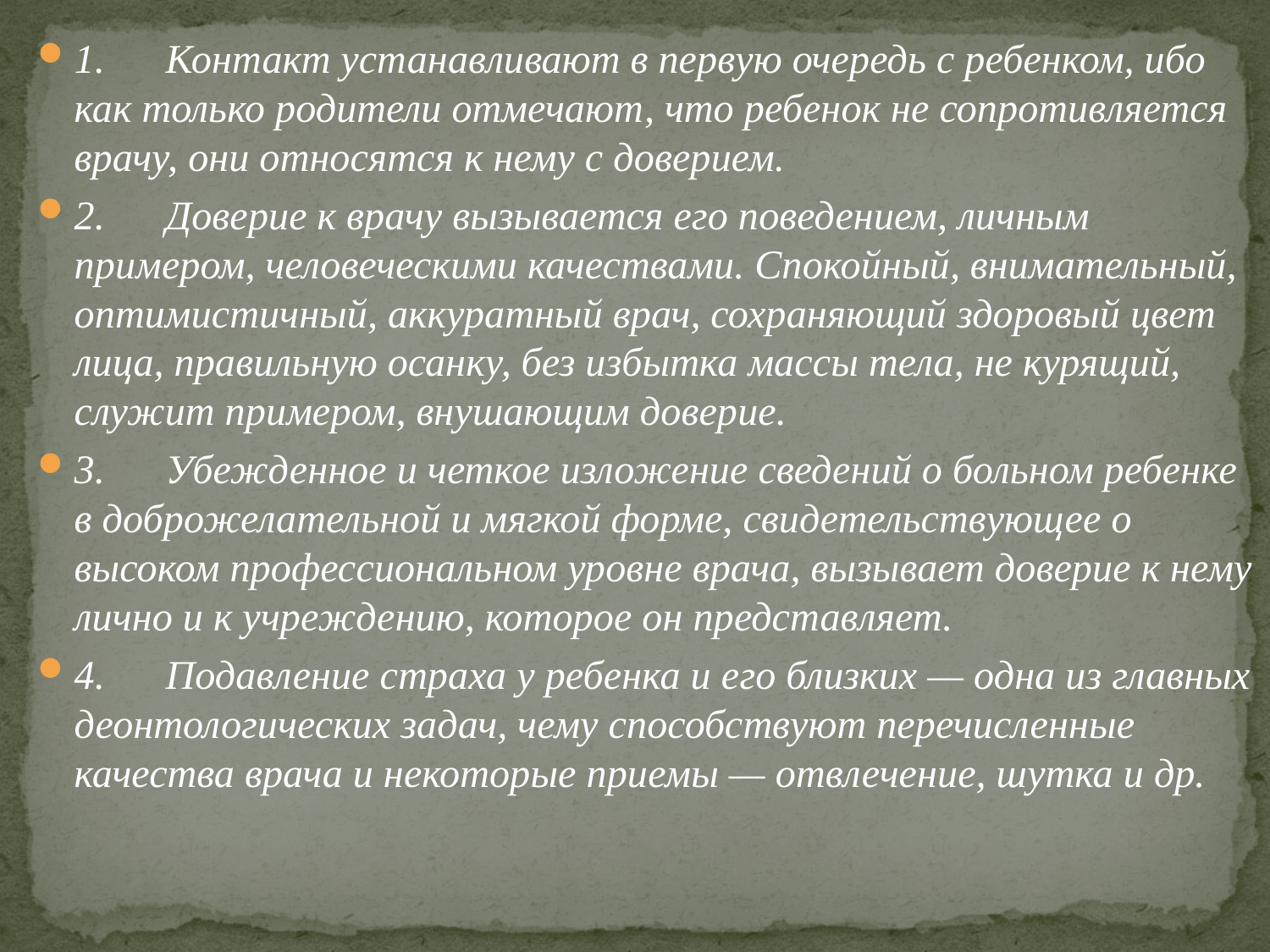

1.      Контакт устанавливают в первую очередь с ребенком, ибо как только родители отмечают, что ребенок не сопротивляется врачу, они относятся к нему с доверием.
2.      Доверие к врачу вызывается его поведением, личным примером, человеческими качествами. Спокойный, внимательный, оптимистичный, аккуратный врач, сохраняющий здоровый цвет лица, правильную осанку, без избытка массы тела, не курящий, служит примером, внушающим доверие.
3.      Убежденное и четкое изложение сведений о больном ребенке в доброжелательной и мягкой форме, свидетельствующее о высоком профессиональном уровне врача, вызывает доверие к нему лично и к учреждению, которое он представляет.
4.      Подавление страха у ребенка и его близких — одна из главных деонтологических задач, чему способствуют перечисленные качества врача и некоторые приемы — отвлечение, шутка и др.